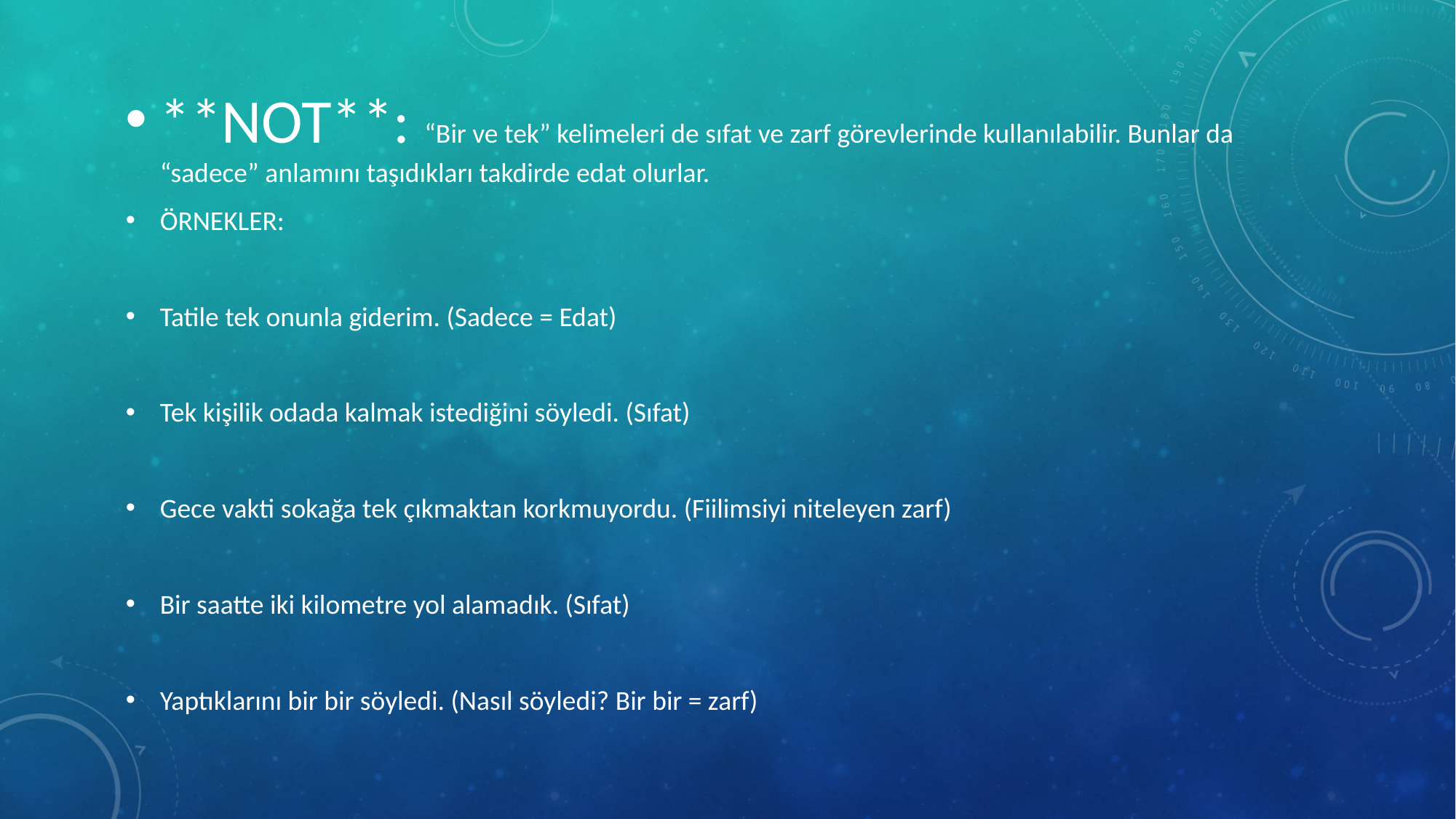

**NOT**: “Bir ve tek” kelimeleri de sıfat ve zarf görevlerinde kullanılabilir. Bunlar da “sadece” anlamını taşıdıkları takdirde edat olurlar.
ÖRNEKLER:

Tatile tek onunla giderim. (Sadece = Edat)

Tek kişilik odada kalmak istediğini söyledi. (Sıfat)

Gece vakti sokağa tek çıkmaktan korkmuyordu. (Fiilimsiyi niteleyen zarf)

Bir saatte iki kilometre yol alamadık. (Sıfat)

Yaptıklarını bir bir söyledi. (Nasıl söyledi? Bir bir = zarf)
#